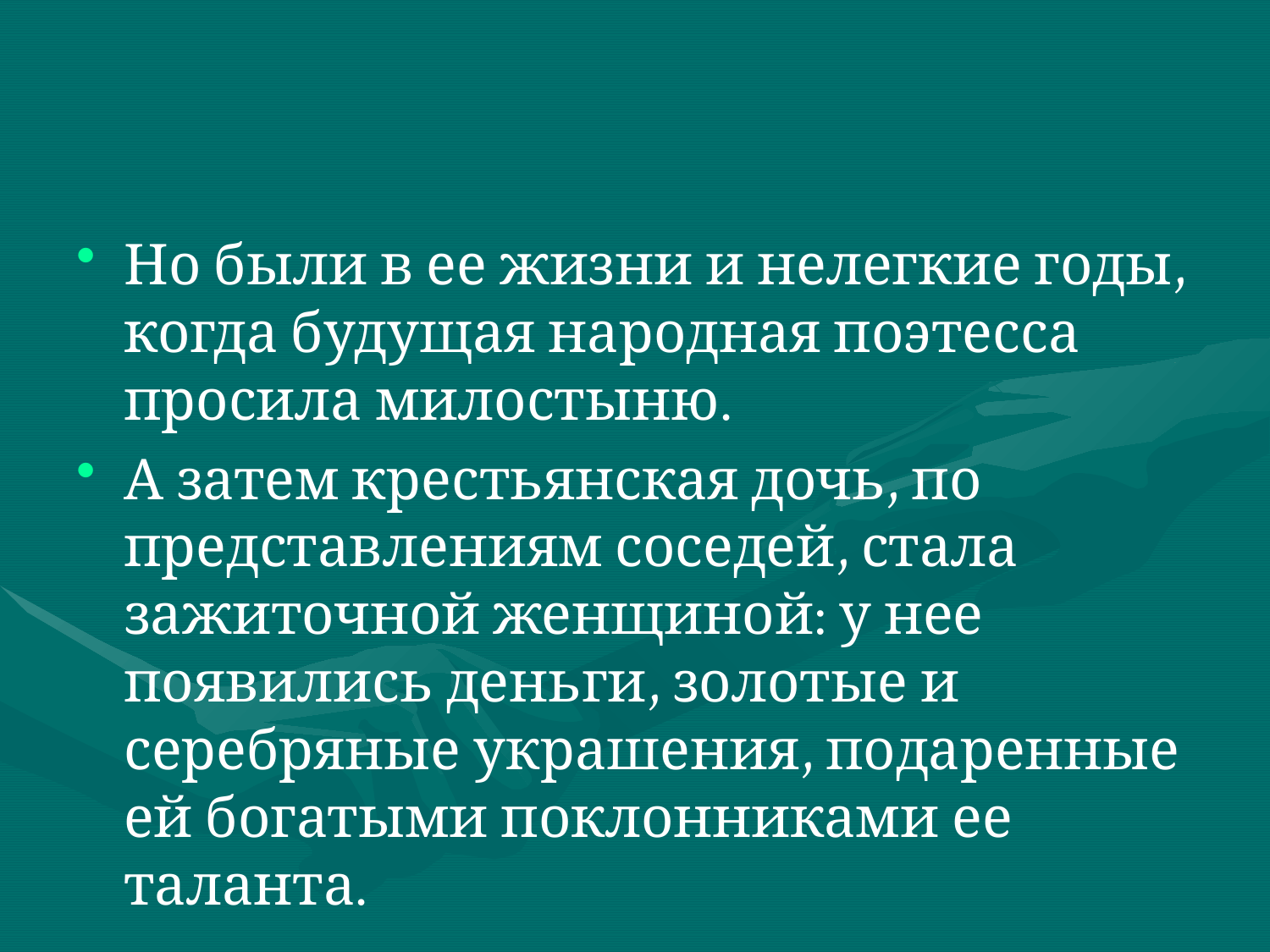

Но были в ее жизни и нелегкие годы, когда будущая народная поэтесса просила милостыню.
А затем крестьянская дочь, по представлениям соседей, стала зажиточной женщиной: у нее появились деньги, золотые и серебряные украшения, подаренные ей богатыми поклонниками ее таланта.